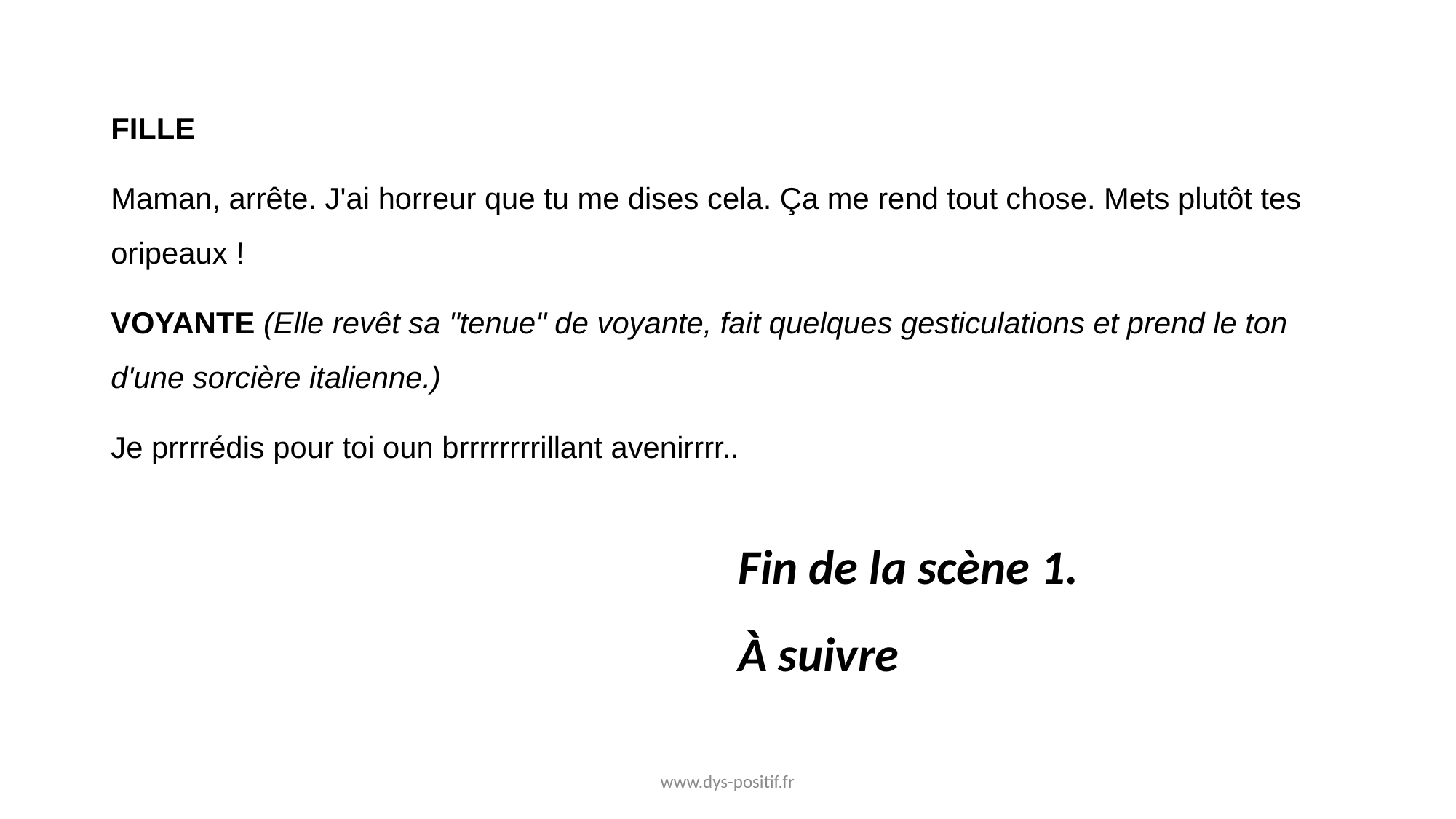

FILLE
Maman, arrête. J'ai horreur que tu me dises cela. Ça me rend tout chose. Mets plutôt tes oripeaux !
VOYANTE (Elle revêt sa "tenue" de voyante, fait quelques gesticulations et prend le ton d'une sorcière italienne.)
Je prrrrédis pour toi oun brrrrrrrrillant avenirrrr..

Fin de la scène 1.
À suivre
www.dys-positif.fr